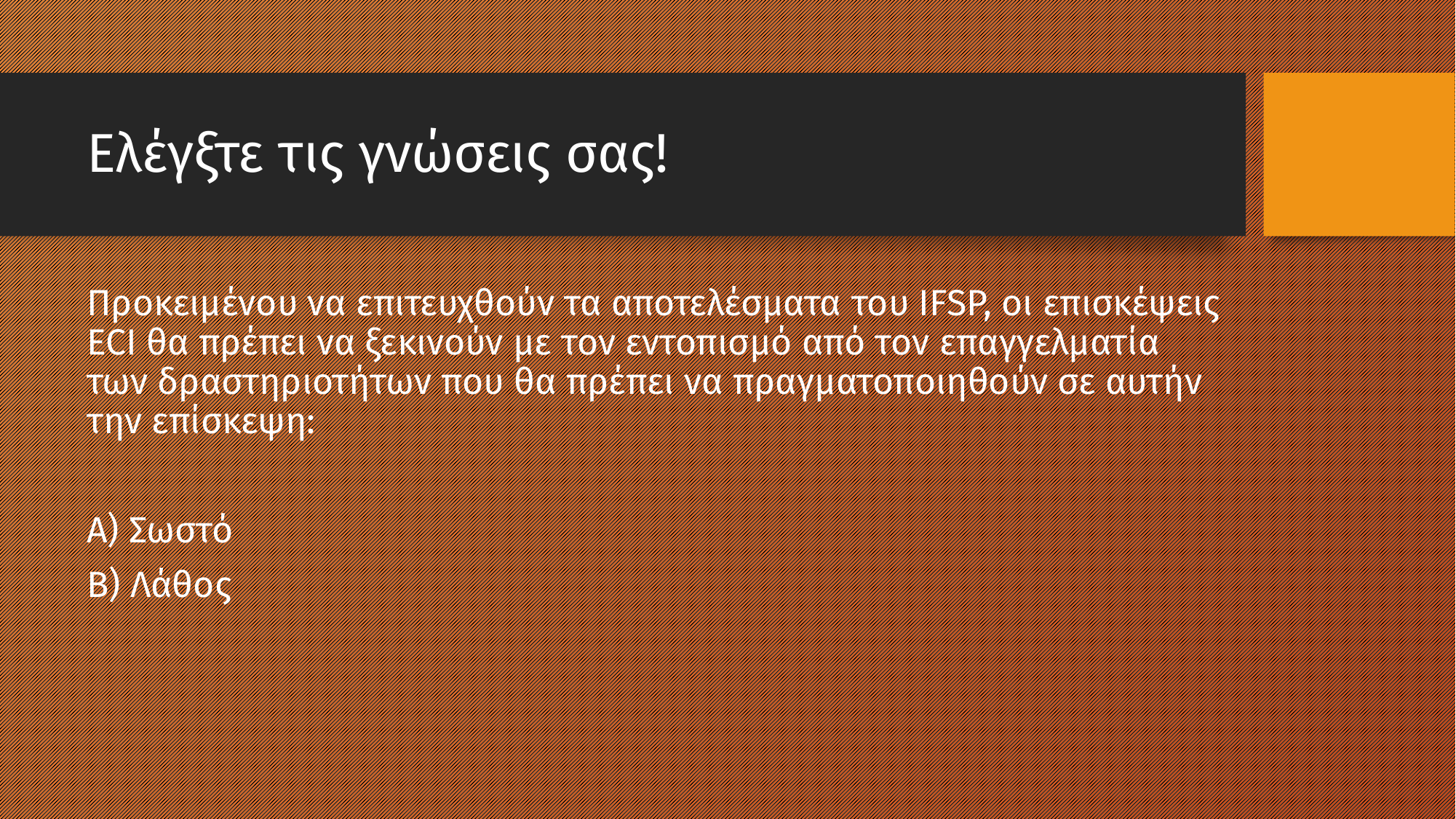

# Ελέγξτε τις γνώσεις σας!
Προκειμένου να επιτευχθούν τα αποτελέσματα του IFSP, οι επισκέψεις ECI θα πρέπει να ξεκινούν με τον εντοπισμό από τον επαγγελματία των δραστηριοτήτων που θα πρέπει να πραγματοποιηθούν σε αυτήν την επίσκεψη:

Α) Σωστό
Β) Λάθος